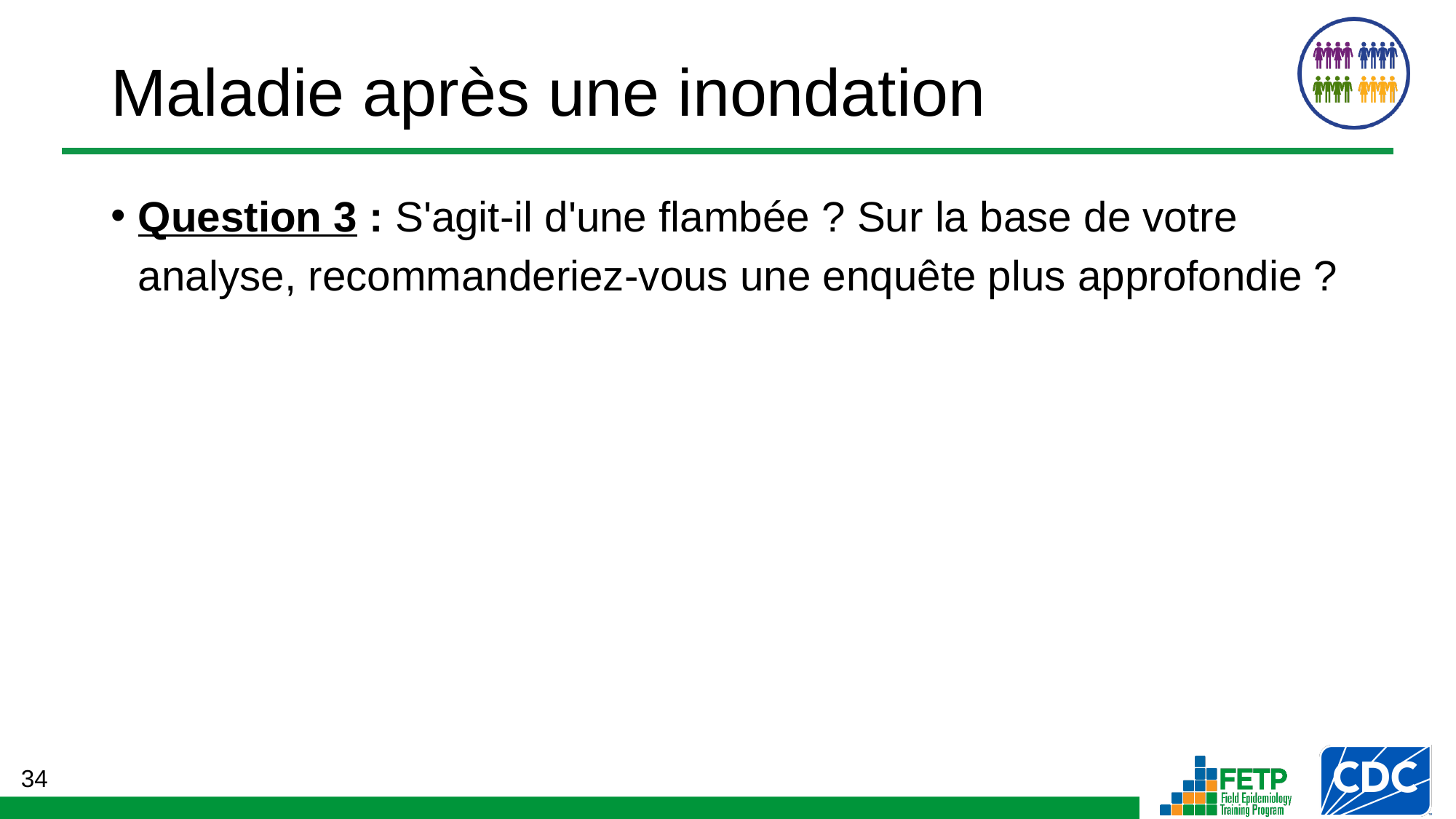

# Maladie après une inondation
Question 3 : S'agit-il d'une flambée ? Sur la base de votre analyse, recommanderiez-vous une enquête plus approfondie ?